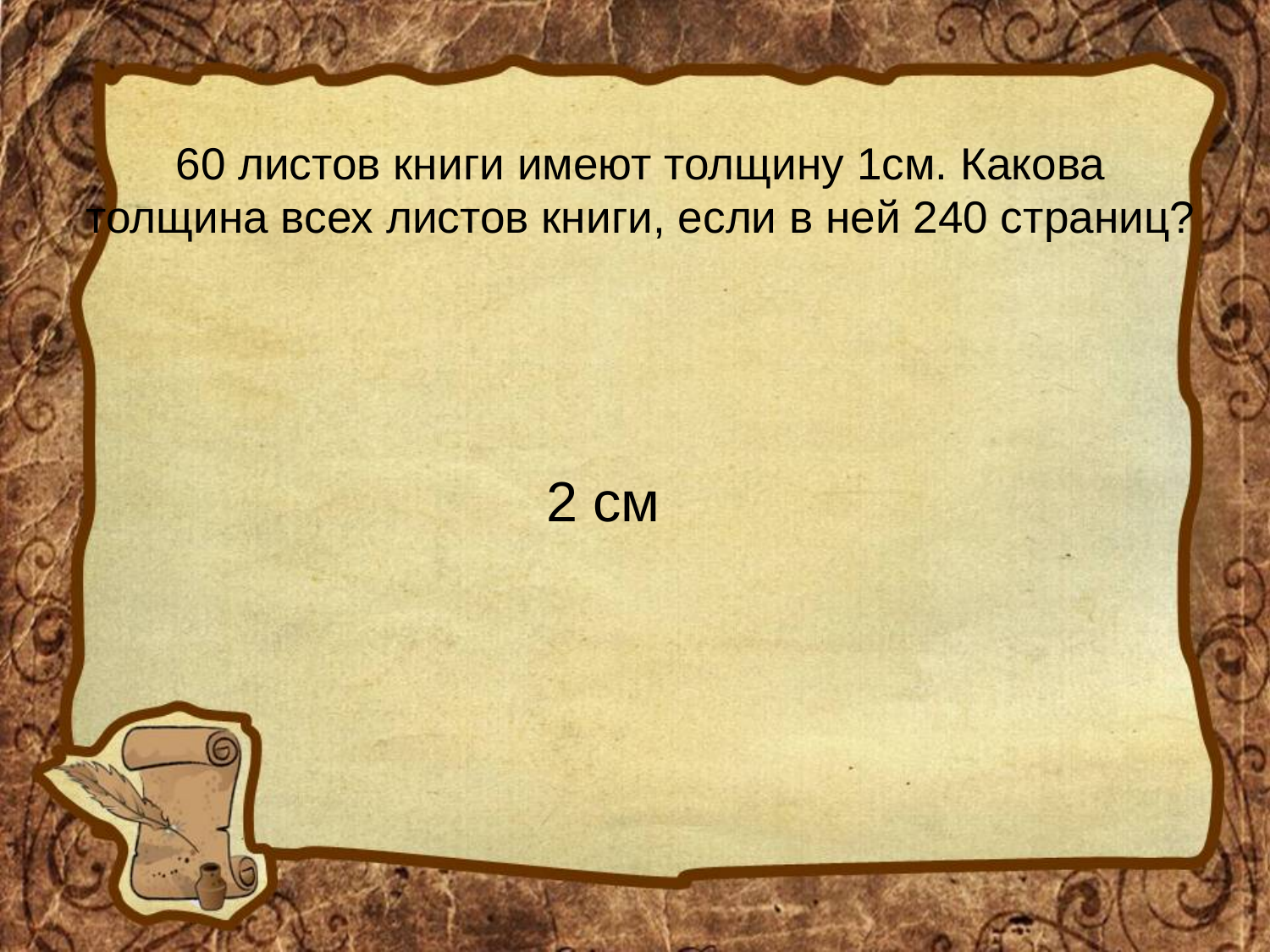

# 60 листов книги имеют толщину 1см. Какова толщина всех листов книги, если в ней 240 страниц?

                              2 см